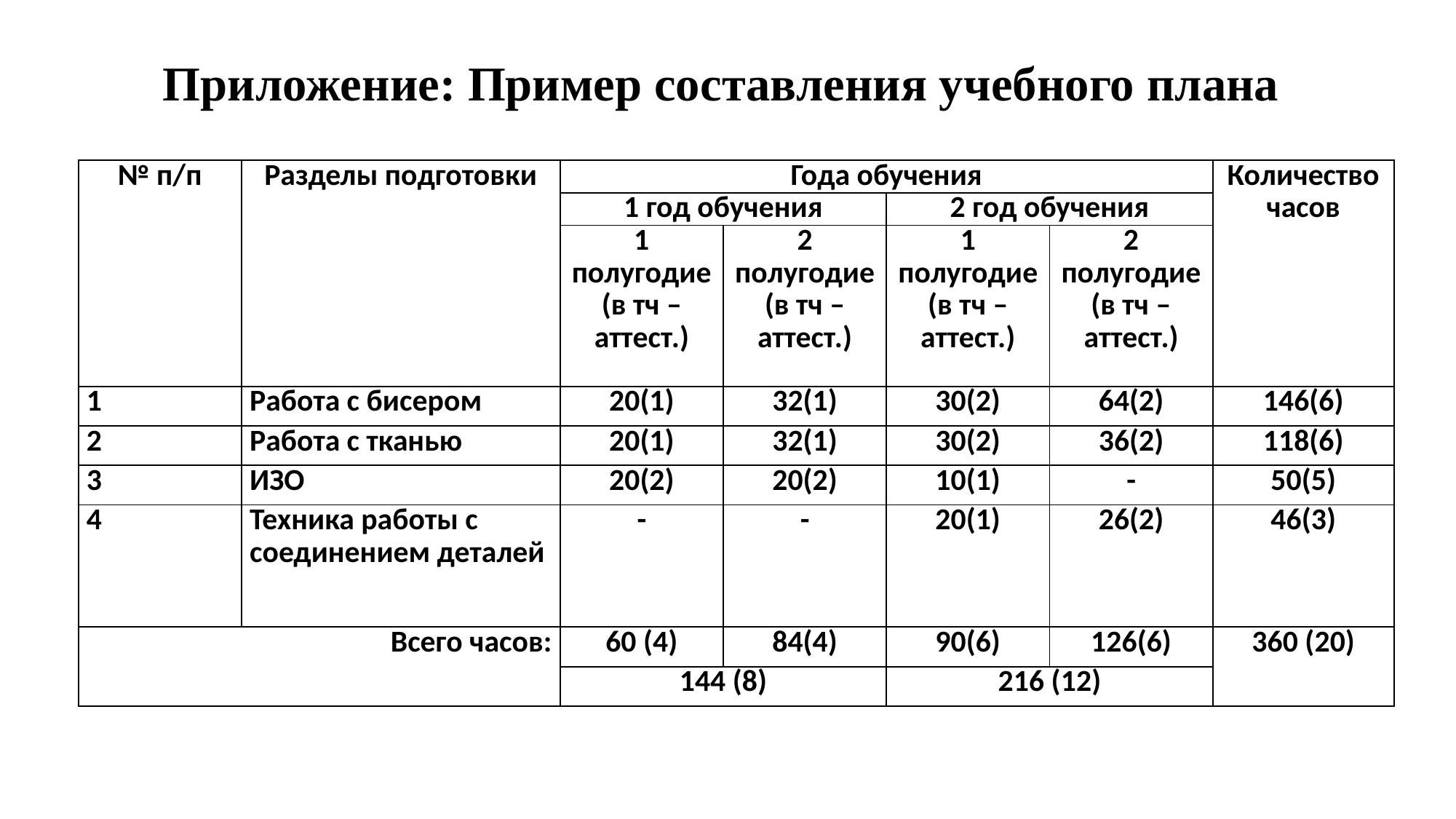

Приложение: Пример составления учебного плана

| № п/п | Разделы подготовки | Года обучения |  |  |  | Количество часов |
| --- | --- | --- | --- | --- | --- | --- |
|  |  | 1 год обучения |  | 2 год обучения |  |  |
|  |  | 1 полугодие(в тч – аттест.) | 2 полугодие (в тч – аттест.) | 1 полугодие (в тч – аттест.) | 2 полугодие (в тч – аттест.) |  |
| 1 | Работа с бисером | 20(1) | 32(1) | 30(2) | 64(2) | 146(6) |
| 2 | Работа с тканью | 20(1) | 32(1) | 30(2) | 36(2) | 118(6) |
| 3 | ИЗО | 20(2) | 20(2) | 10(1) | - | 50(5) |
| 4 | Техника работы с соединением деталей | - | - | 20(1) | 26(2) | 46(3) |
| Всего часов: |  | 60 (4) | 84(4) | 90(6) | 126(6) | 360 (20) |
|  |  | 144 (8) |  | 216 (12) |  |  |